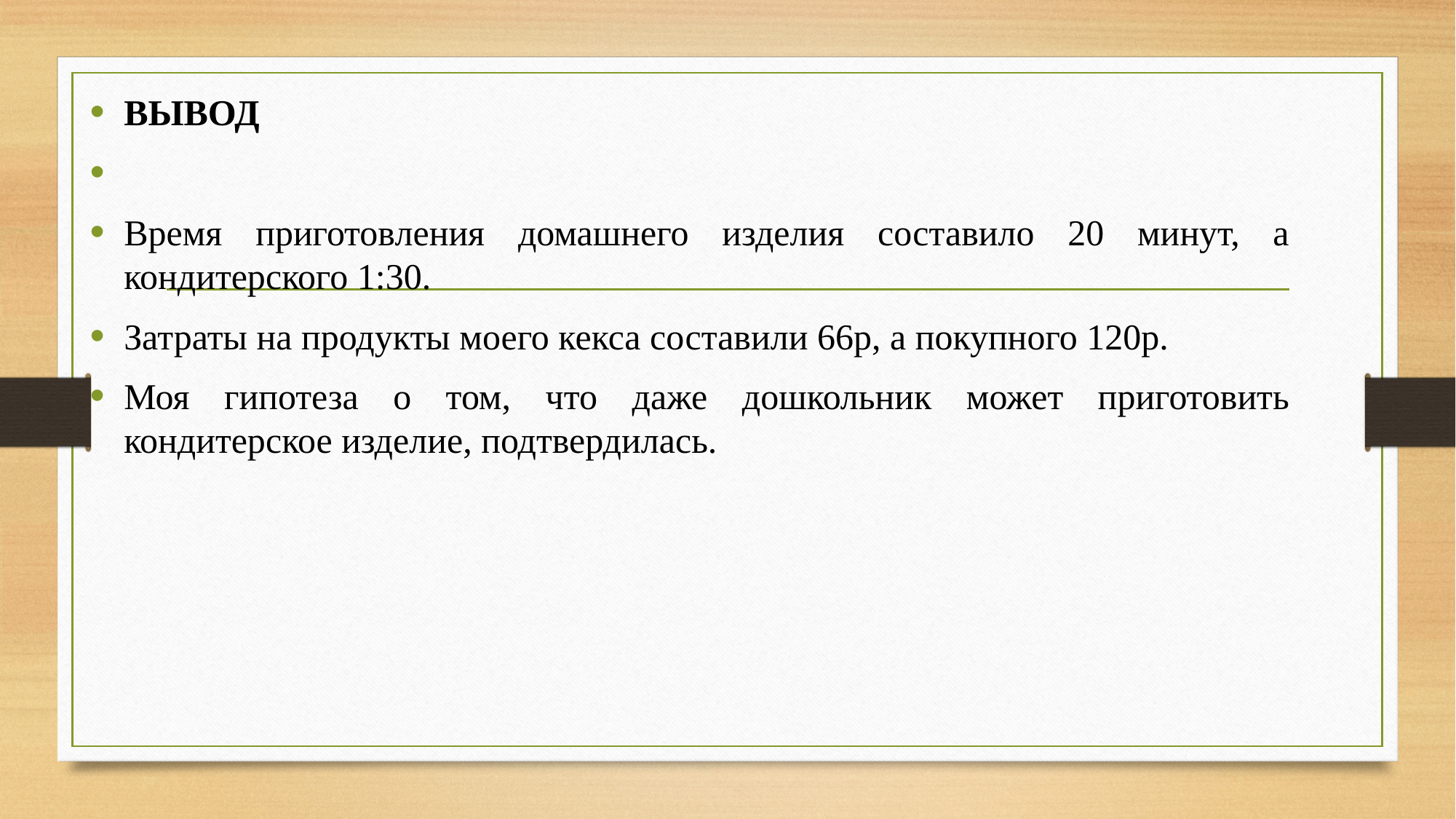

ВЫВОД

Время приготовления домашнего изделия составило 20 минут, а кондитерского 1:30.
Затраты на продукты моего кекса составили 66р, а покупного 120р.
Моя гипотеза о том, что даже дошкольник может приготовить кондитерское изделие, подтвердилась.